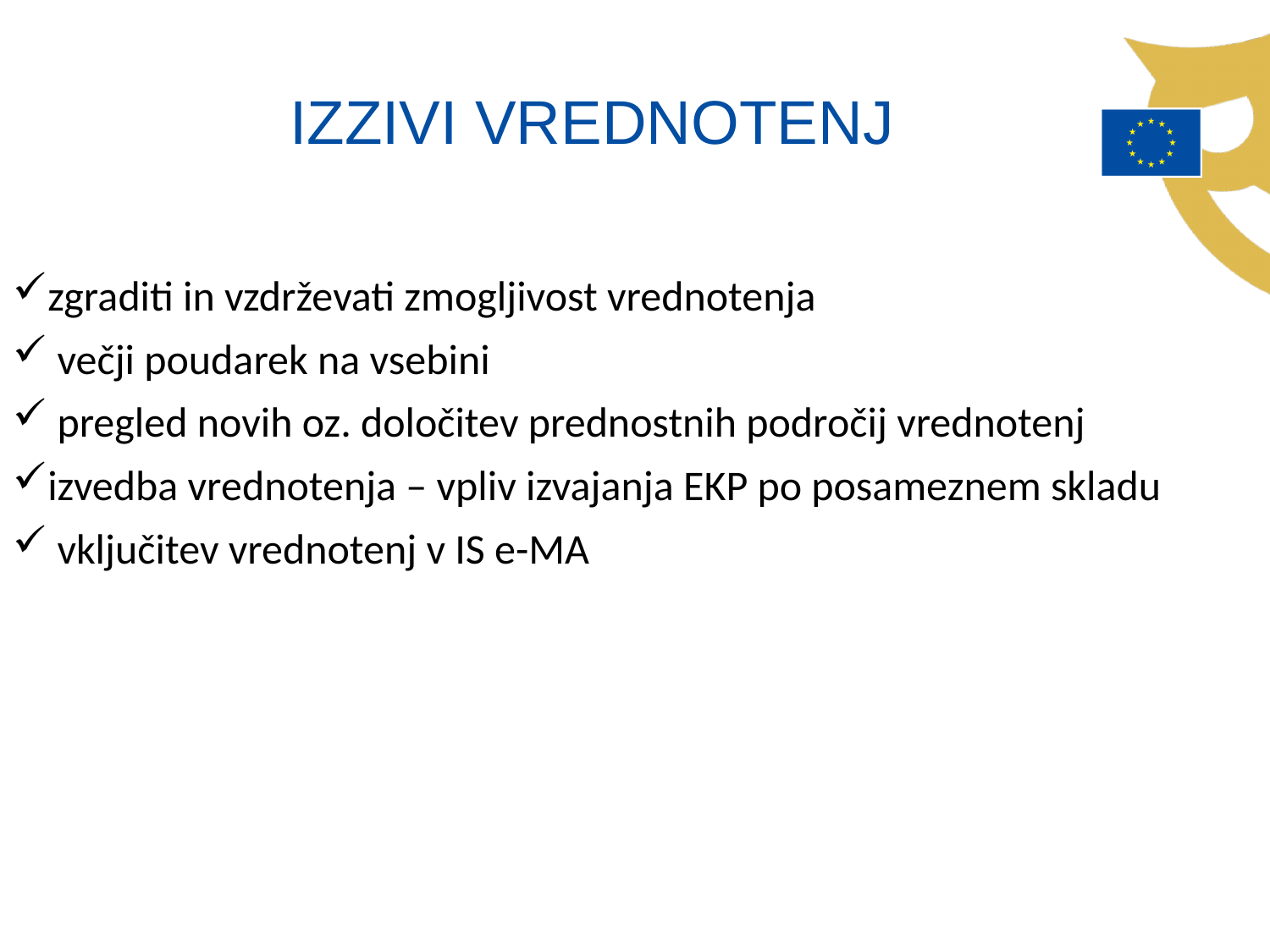

IZZIVI VREDNOTENJ

zgraditi in vzdrževati zmogljivost vrednotenja
 večji poudarek na vsebini
 pregled novih oz. določitev prednostnih področij vrednotenj
izvedba vrednotenja – vpliv izvajanja EKP po posameznem skladu
 vključitev vrednotenj v IS e-MA